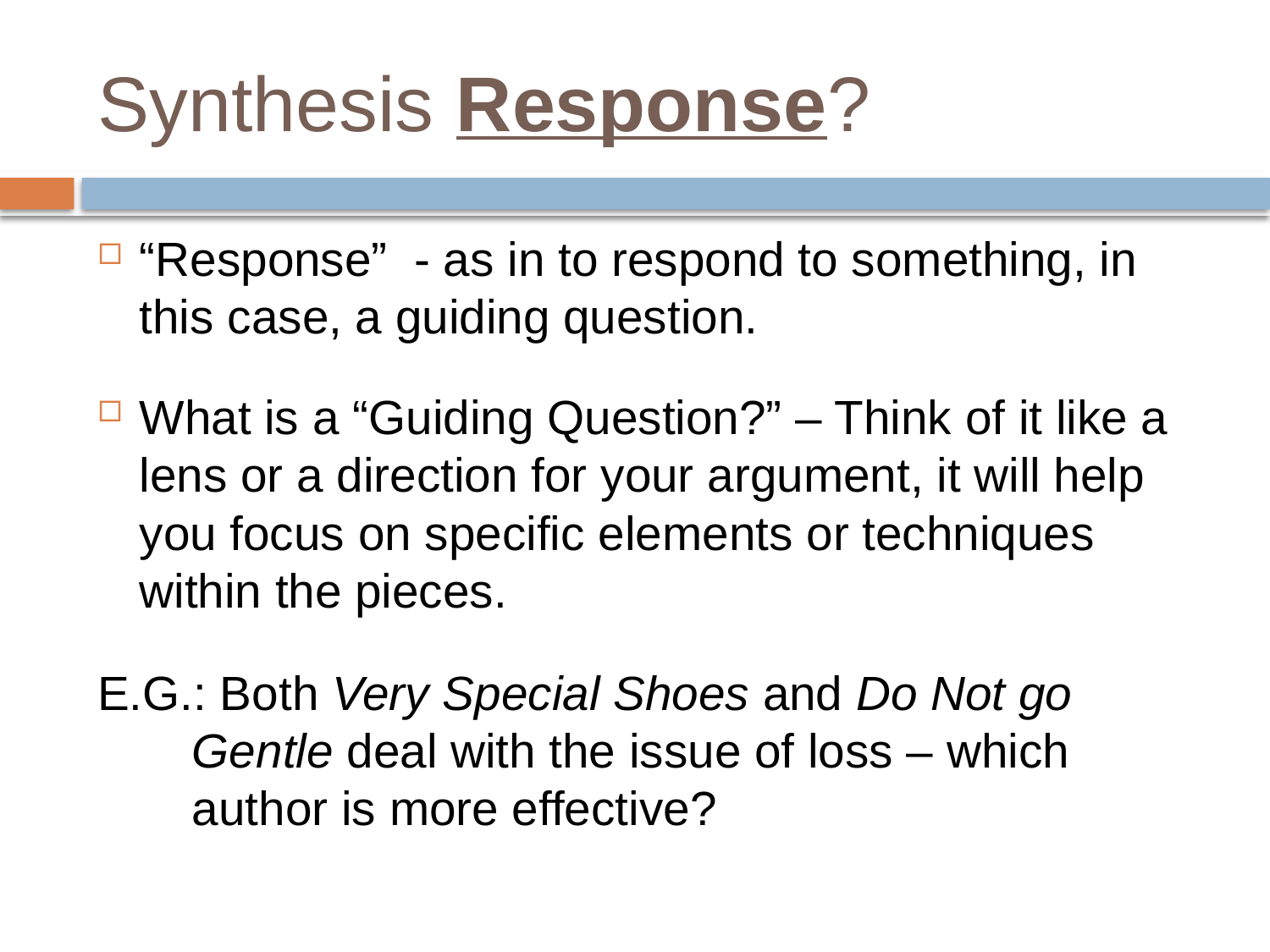

# Synthesis Response?
“Response”  - as in to respond to something, in this case, a guiding question.

What is a “Guiding Question?” – Think of it like a lens or a direction for your argument, it will help you focus on specific elements or techniques within the pieces.

E.G.: Both Very Special Shoes and Do Not go Gentle deal with the issue of loss – which author is more effective?